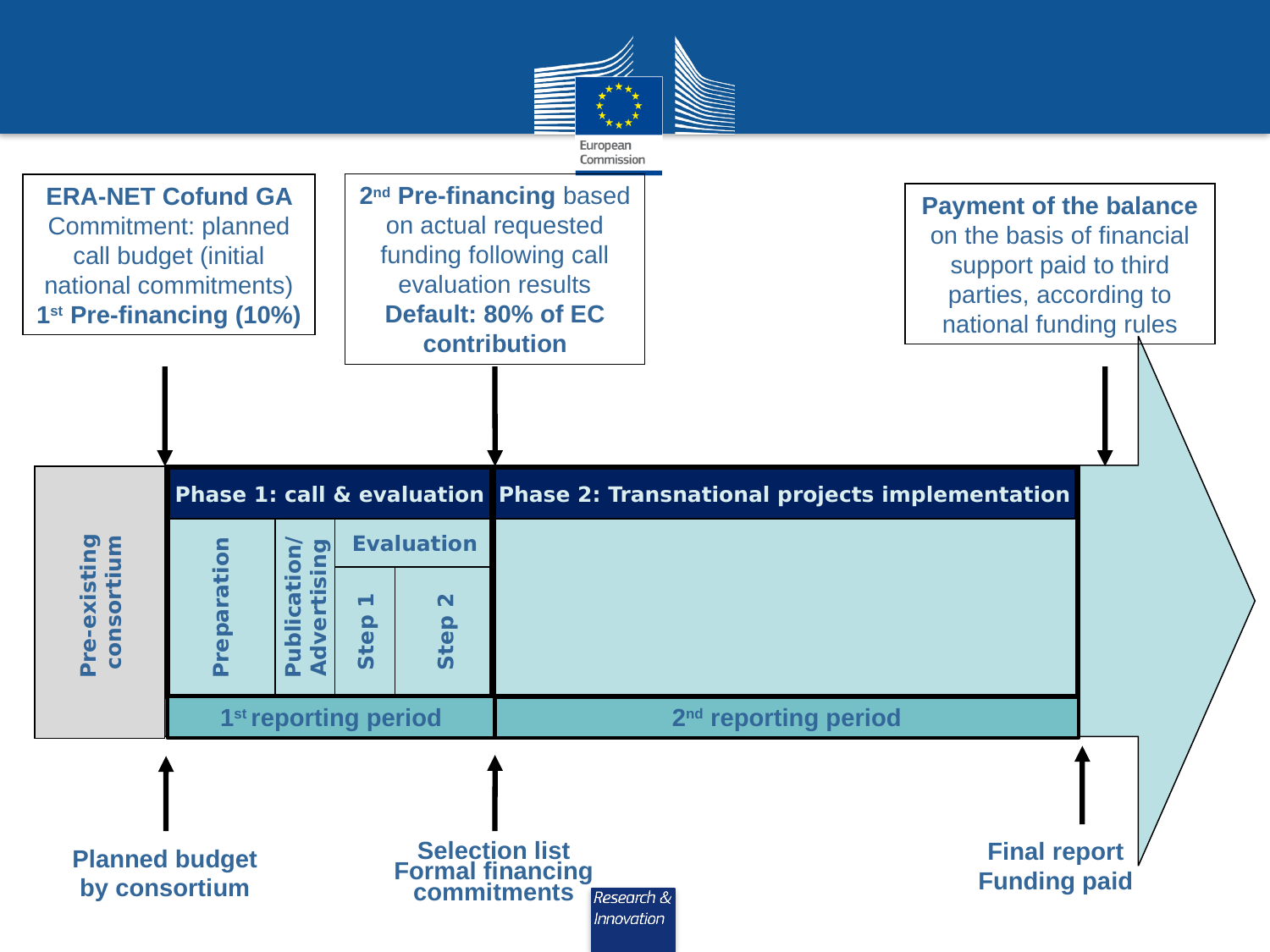

2nd Pre-financing based on actual requested funding following call evaluation results
Default: 80% of EC contribution
ERA-NET Cofund GA Commitment: planned call budget (initial national commitments)
1st Pre-financing (10%)
Payment of the balance
on the basis of financial support paid to third parties, according to national funding rules

Phase 1: call & evaluation
Phase 2: Transnational projects implementation
Evaluation
Pre-existing
consortium
Preparation
Publication/
Advertising
Step 2
Step 1
1st reporting period
2nd reporting period

Final report
Funding paid
Planned budget by consortium
Selection list
Formal financing commitments